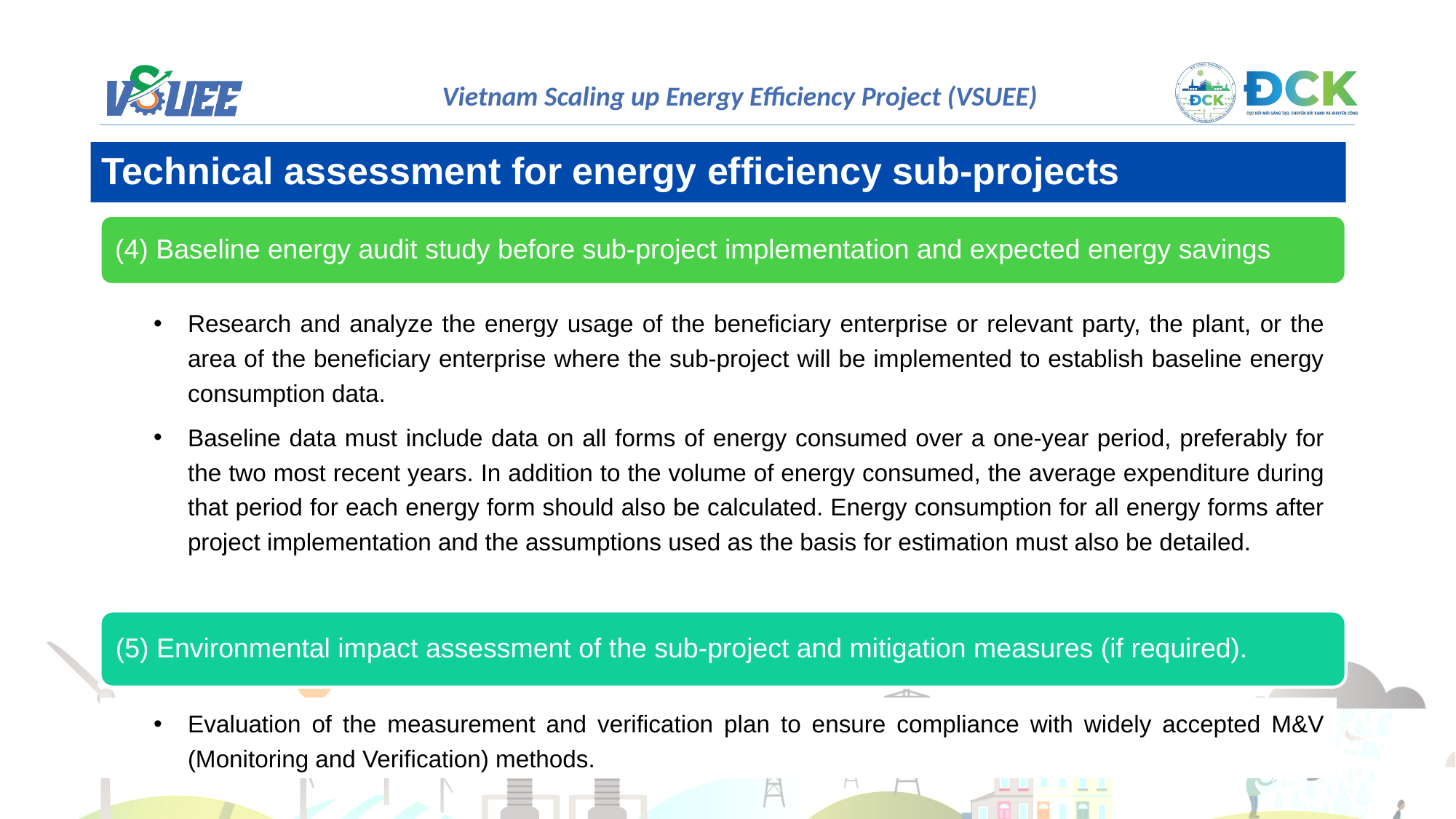

Technical assessment for energy efficiency sub-projects
(4) Baseline energy audit study before sub-project implementation and expected energy savings
Research and analyze the energy usage of the beneficiary enterprise or relevant party, the plant, or the area of the beneficiary enterprise where the sub-project will be implemented to establish baseline energy consumption data.
Baseline data must include data on all forms of energy consumed over a one-year period, preferably for the two most recent years. In addition to the volume of energy consumed, the average expenditure during that period for each energy form should also be calculated. Energy consumption for all energy forms after project implementation and the assumptions used as the basis for estimation must also be detailed.
(5) Environmental impact assessment of the sub-project and mitigation measures (if required).
Evaluation of the measurement and verification plan to ensure compliance with widely accepted M&V (Monitoring and Verification) methods.